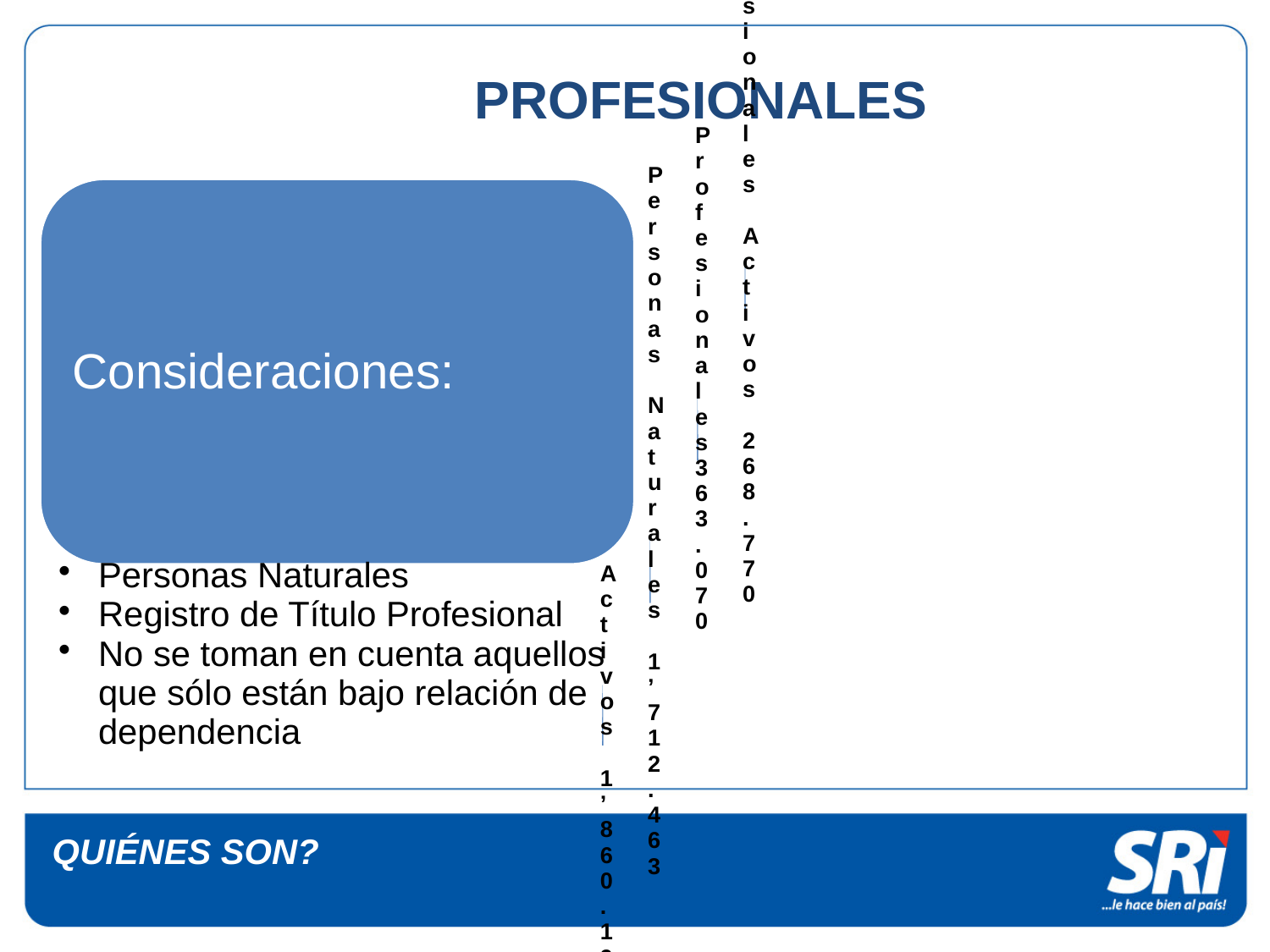

PROFESIONALES
Consideraciones:
Personas Naturales
Registro de Título Profesional
 268.770
Profesionales
363.070
Personas Naturales
 1’712.463
QUIÉNES SON?